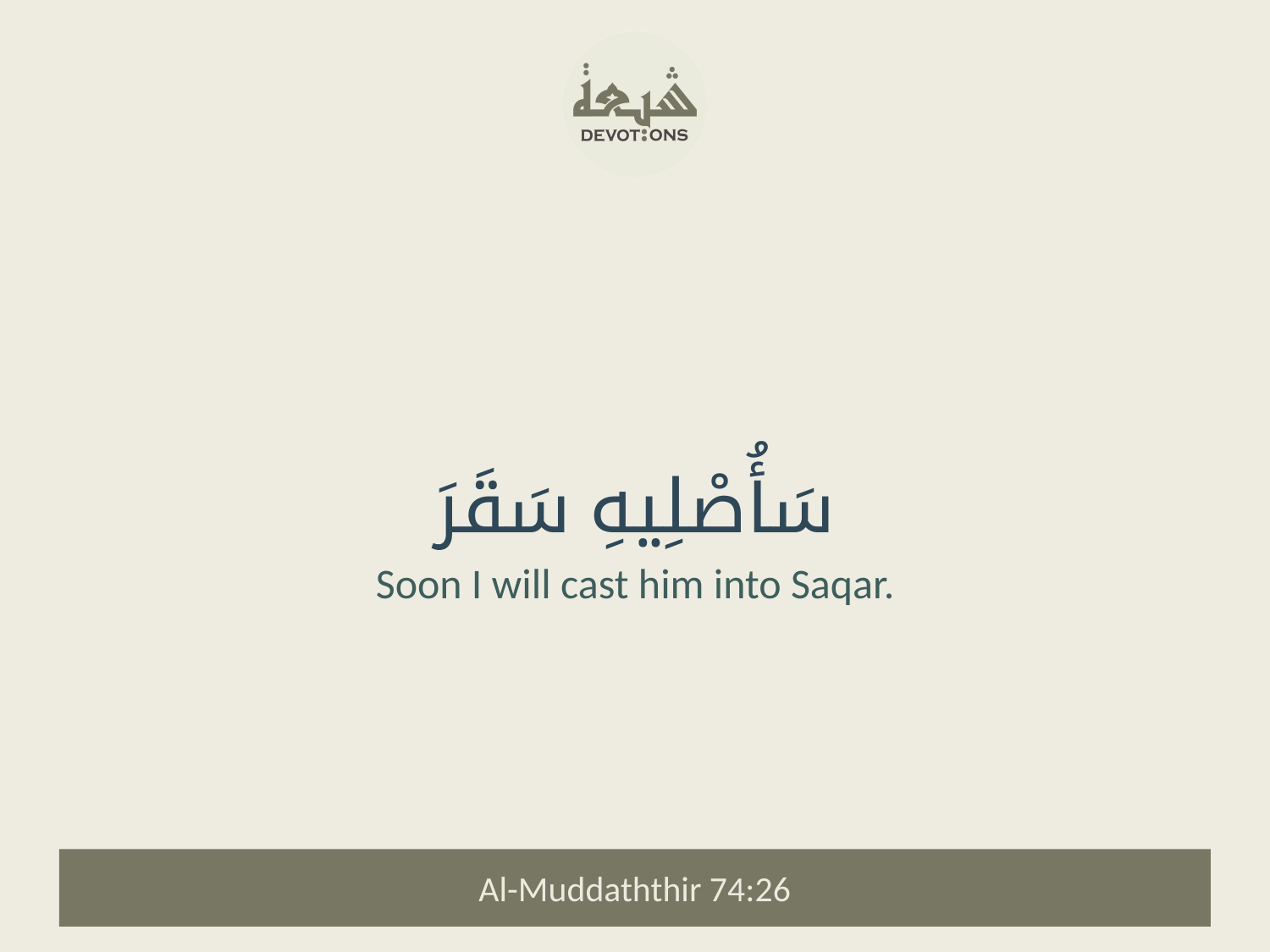

سَأُصْلِيهِ سَقَرَ
Soon I will cast him into Saqar.
Al-Muddaththir 74:26